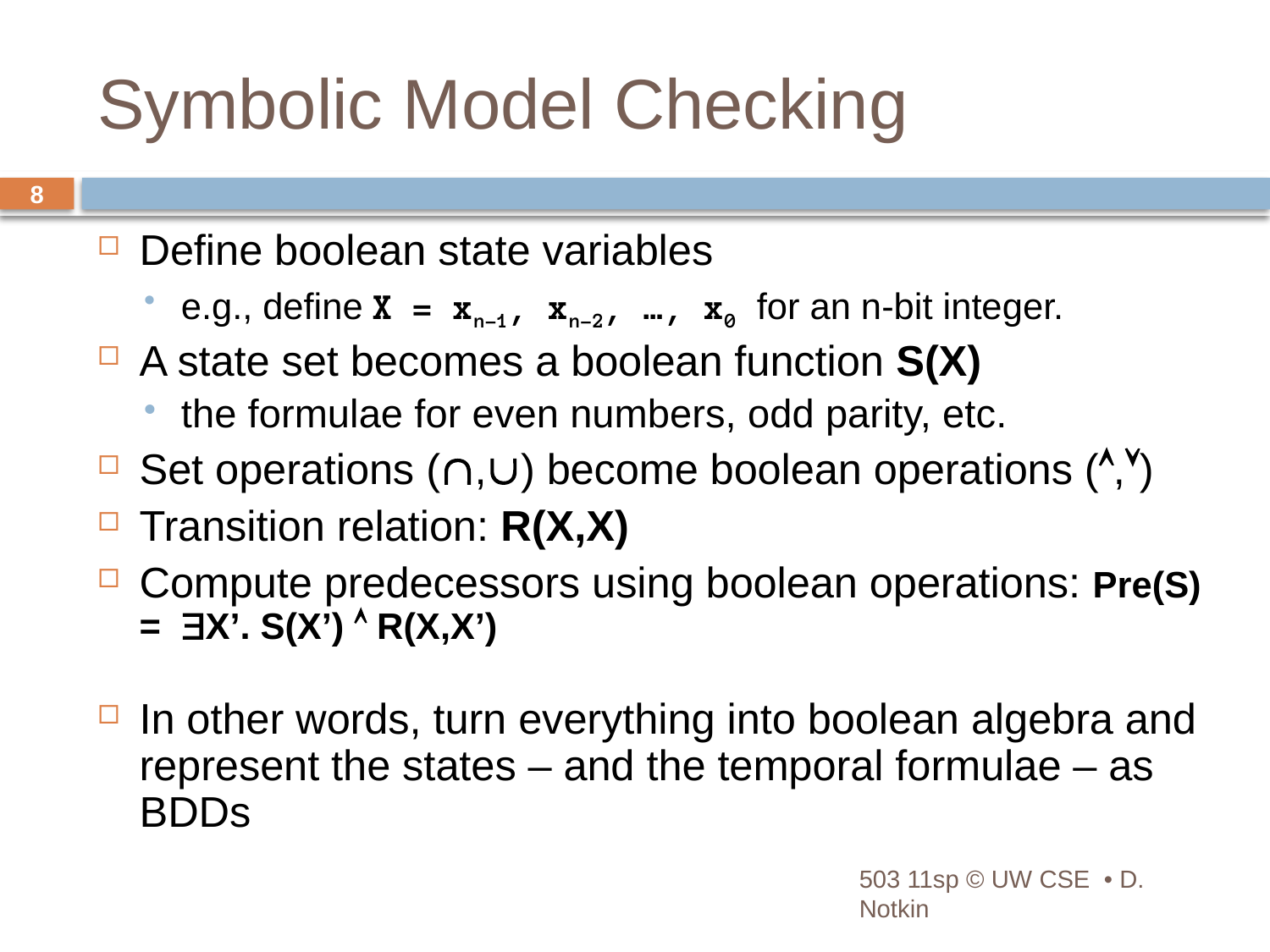

# Symbolic Model Checking
8
Define boolean state variables
e.g., define X = xn-1, xn-2, …, x0 for an n-bit integer.
A state set becomes a boolean function S(X)
the formulae for even numbers, odd parity, etc.
Set operations (∩,∪) become boolean operations (∧,∨)
Transition relation: R(X,X)
Compute predecessors using boolean operations: Pre(S) =  ∃X’. S(X’) ∧ R(X,X’)
In other words, turn everything into boolean algebra and represent the states – and the temporal formulae – as BDDs
503 11sp © UW CSE  • D. Notkin